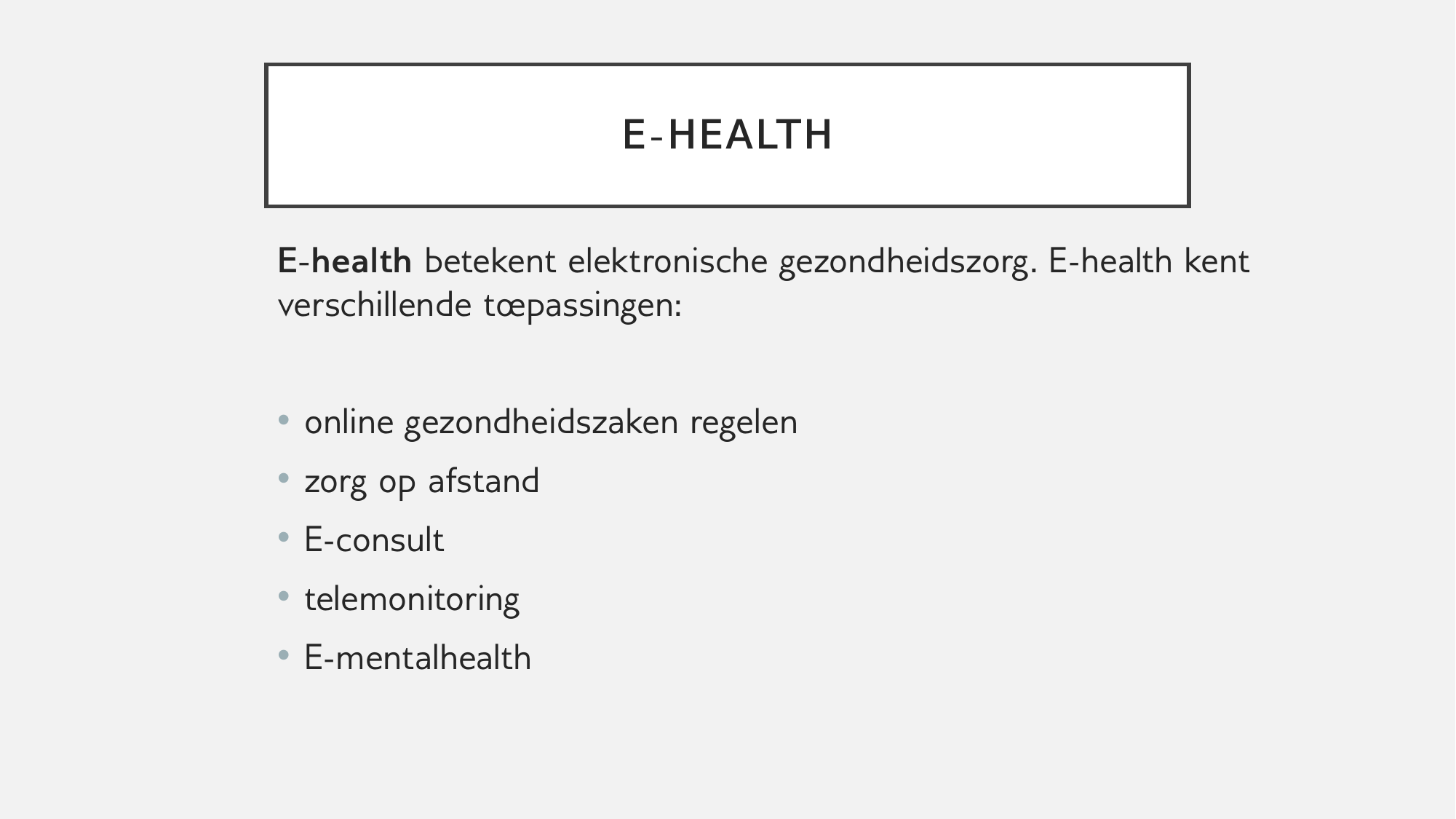

# E-health
E-health betekent elektronische gezondheidszorg. E-health kent verschillende toepassingen:

online gezondheidszaken regelen
zorg op afstand
E-consult
telemonitoring
E-mentalhealth